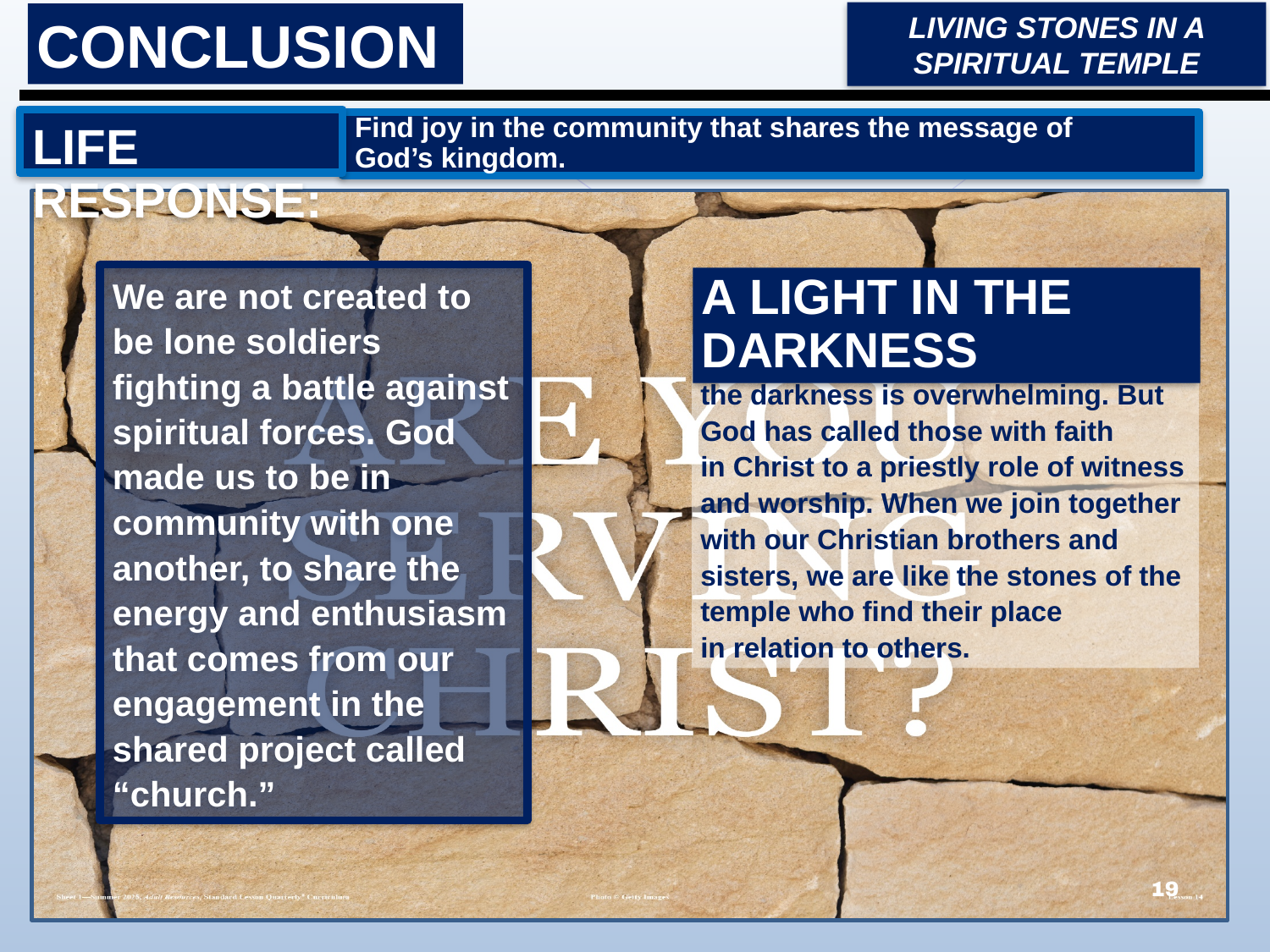

Living Stones in a Spiritual temple
CONCLUSION
Life Response:
Find joy in the community that shares the message of God’s kingdom.

We are not created to be lone soldiers fighting a battle against spiritual forces. God made us to be in community with one another, to share the energy and enthusiasm that comes from our engagement in the shared project called “church.”
A Light in the Darkness
On our own, it may feel at times like the darkness is overwhelming. But God has called those with faith in Christ to a priestly role of witness and worship. When we join together with our Christian brothers and sisters, we are like the stones of the temple who find their place in relation to others.
19